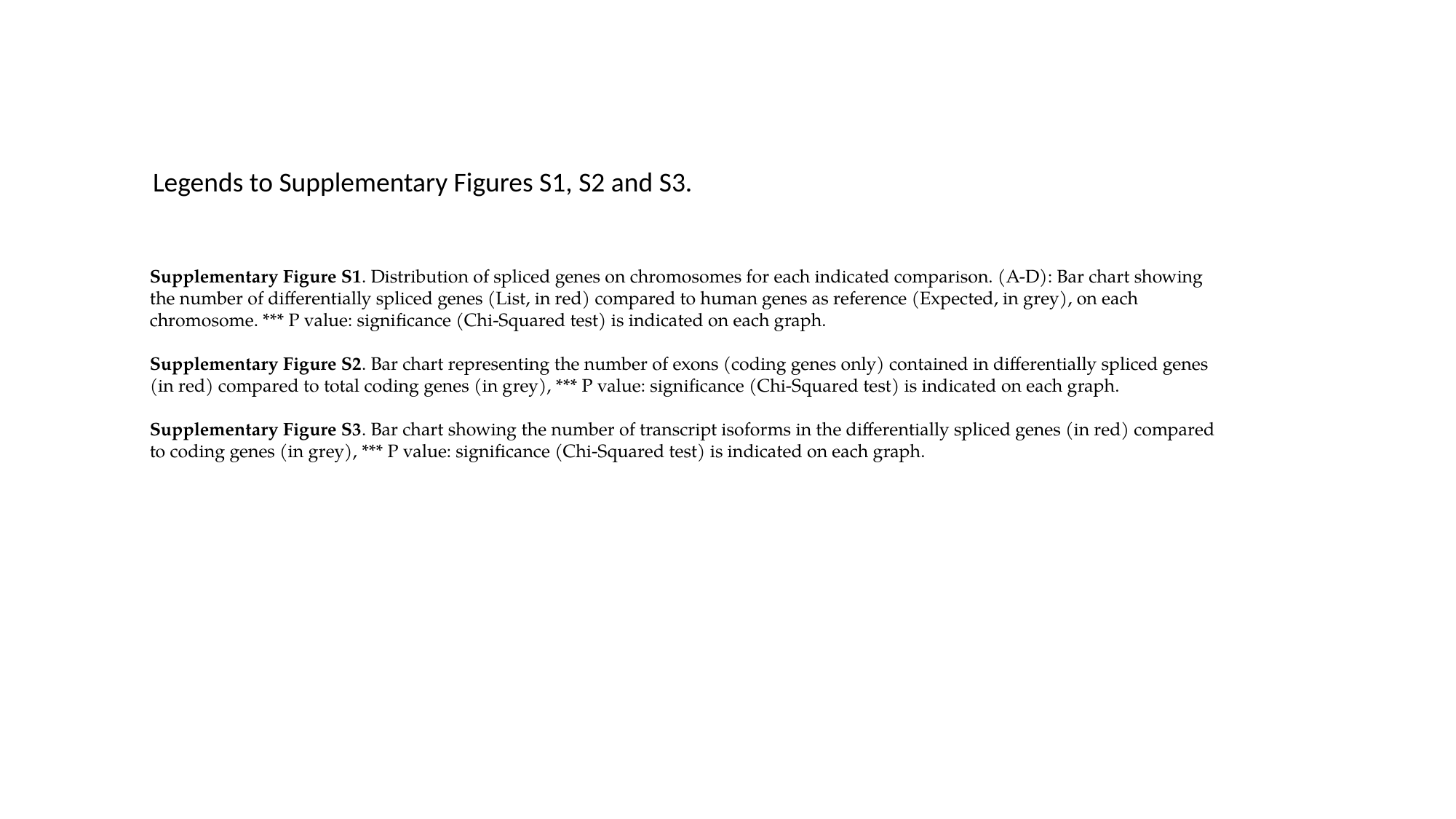

Legends to Supplementary Figures S1, S2 and S3.
Supplementary Figure S1. Distribution of spliced genes on chromosomes for each indicated comparison. (A-D): Bar chart showing the number of differentially spliced genes (List, in red) compared to human genes as reference (Expected, in grey), on each chromosome. *** P value: significance (Chi-Squared test) is indicated on each graph.

Supplementary Figure S2. Bar chart representing the number of exons (coding genes only) contained in differentially spliced genes (in red) compared to total coding genes (in grey), *** P value: significance (Chi-Squared test) is indicated on each graph.

Supplementary Figure S3. Bar chart showing the number of transcript isoforms in the differentially spliced genes (in red) compared to coding genes (in grey), *** P value: significance (Chi-Squared test) is indicated on each graph.